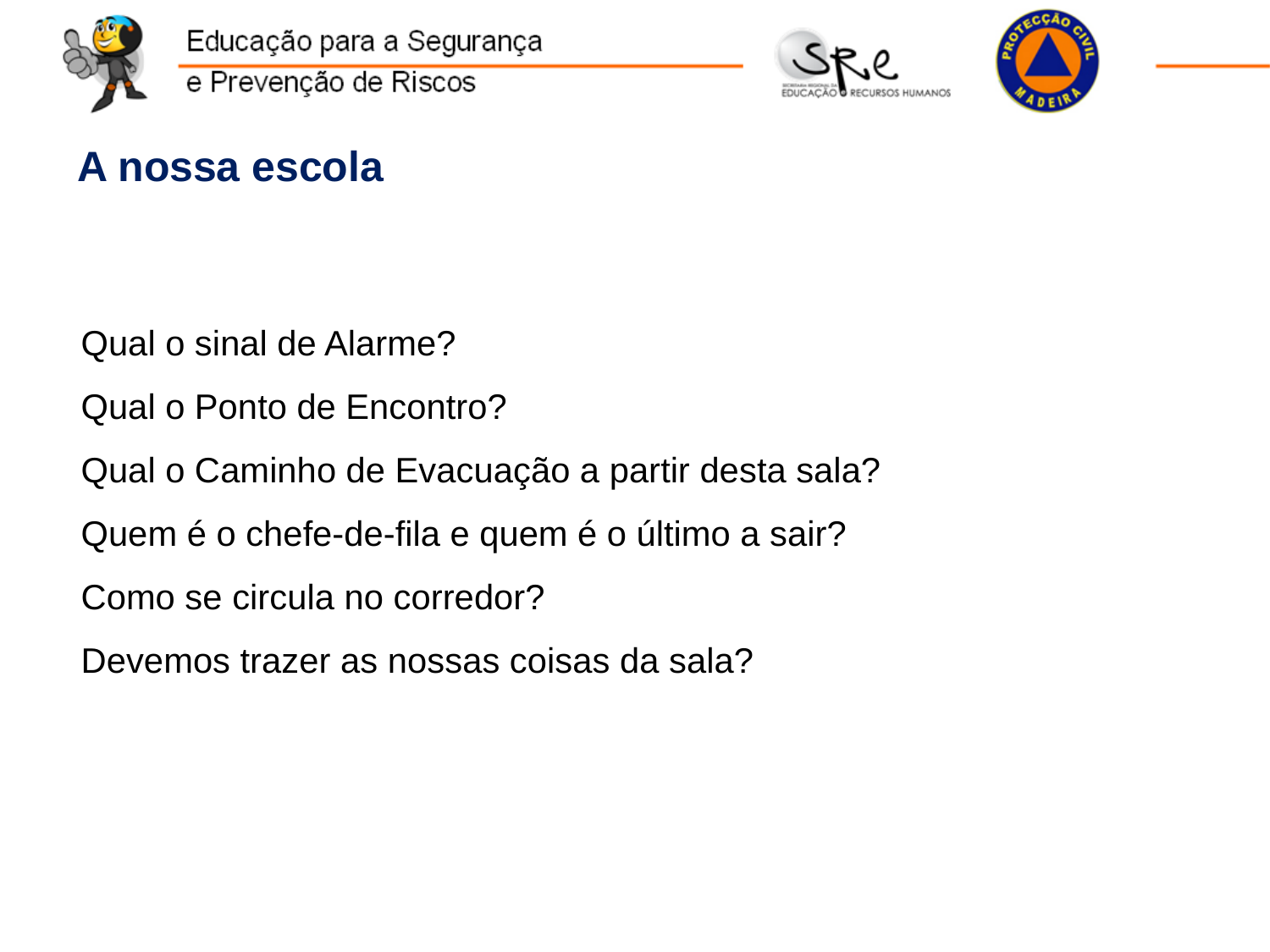

A nossa escola
Qual o sinal de Alarme?
Qual o Ponto de Encontro?
Qual o Caminho de Evacuação a partir desta sala?
Quem é o chefe-de-fila e quem é o último a sair?
Como se circula no corredor?
Devemos trazer as nossas coisas da sala?